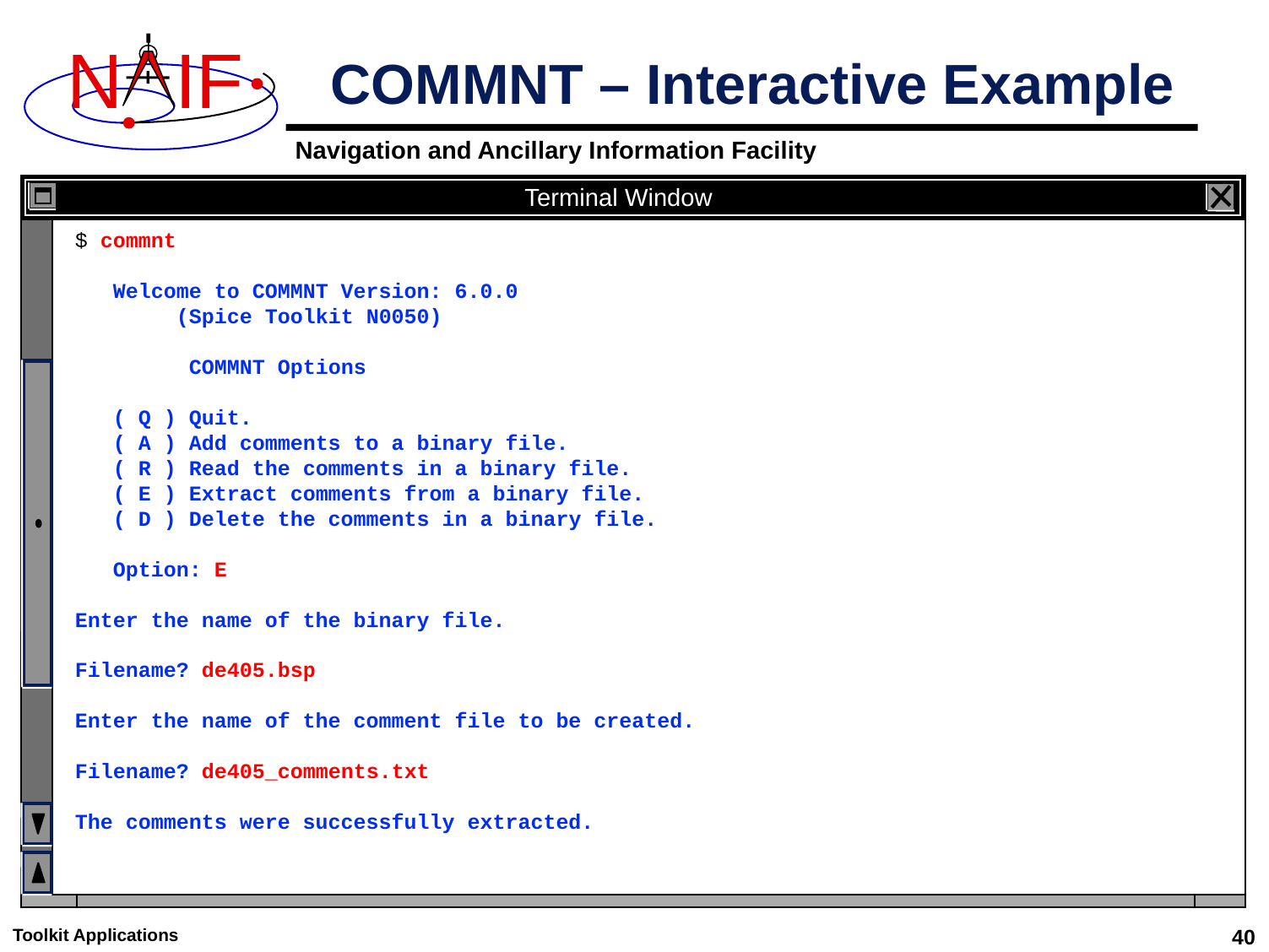

# COMMNT – Interactive Example

Terminal Window

$ commnt

   Welcome to COMMNT Version: 6.0.0
        (Spice Toolkit N0050)

         COMMNT Options

   ( Q ) Quit.
   ( A ) Add comments to a binary file.
   ( R ) Read the comments in a binary file.
   ( E ) Extract comments from a binary file.
   ( D ) Delete the comments in a binary file.

   Option: E

Enter the name of the binary file.

Filename? de405.bsp

Enter the name of the comment file to be created.

Filename? de405_comments.txt

The comments were successfully extracted.
Toolkit Applications
40